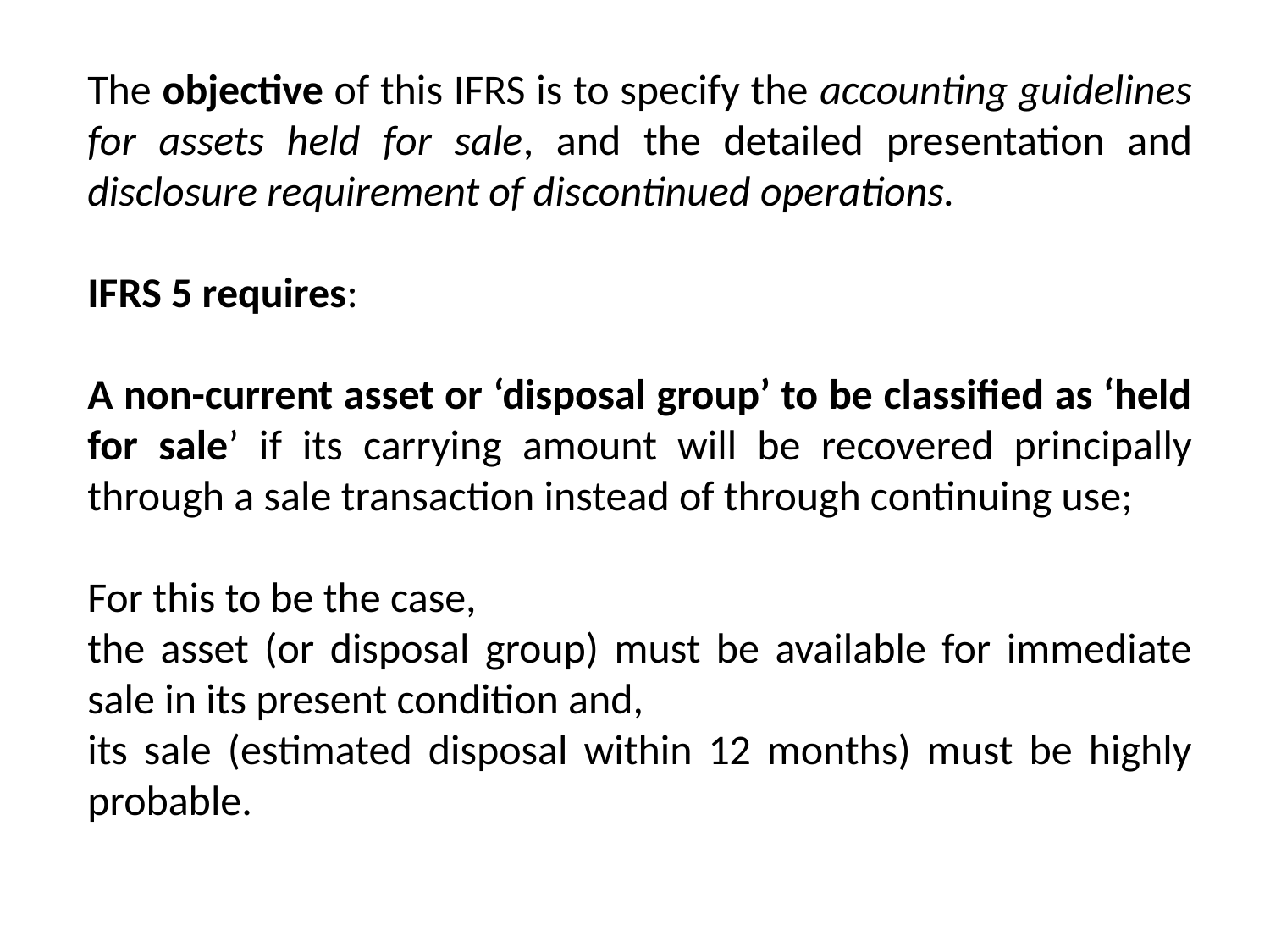

The objective of this IFRS is to specify the accounting guidelines for assets held for sale, and the detailed presentation and disclosure requirement of discontinued operations.

IFRS 5 requires:

A non-current asset or ‘disposal group’ to be classified as ‘held for sale’ if its carrying amount will be recovered principally through a sale transaction instead of through continuing use;

For this to be the case,
the asset (or disposal group) must be available for immediate sale in its present condition and,
its sale (estimated disposal within 12 months) must be highly probable.